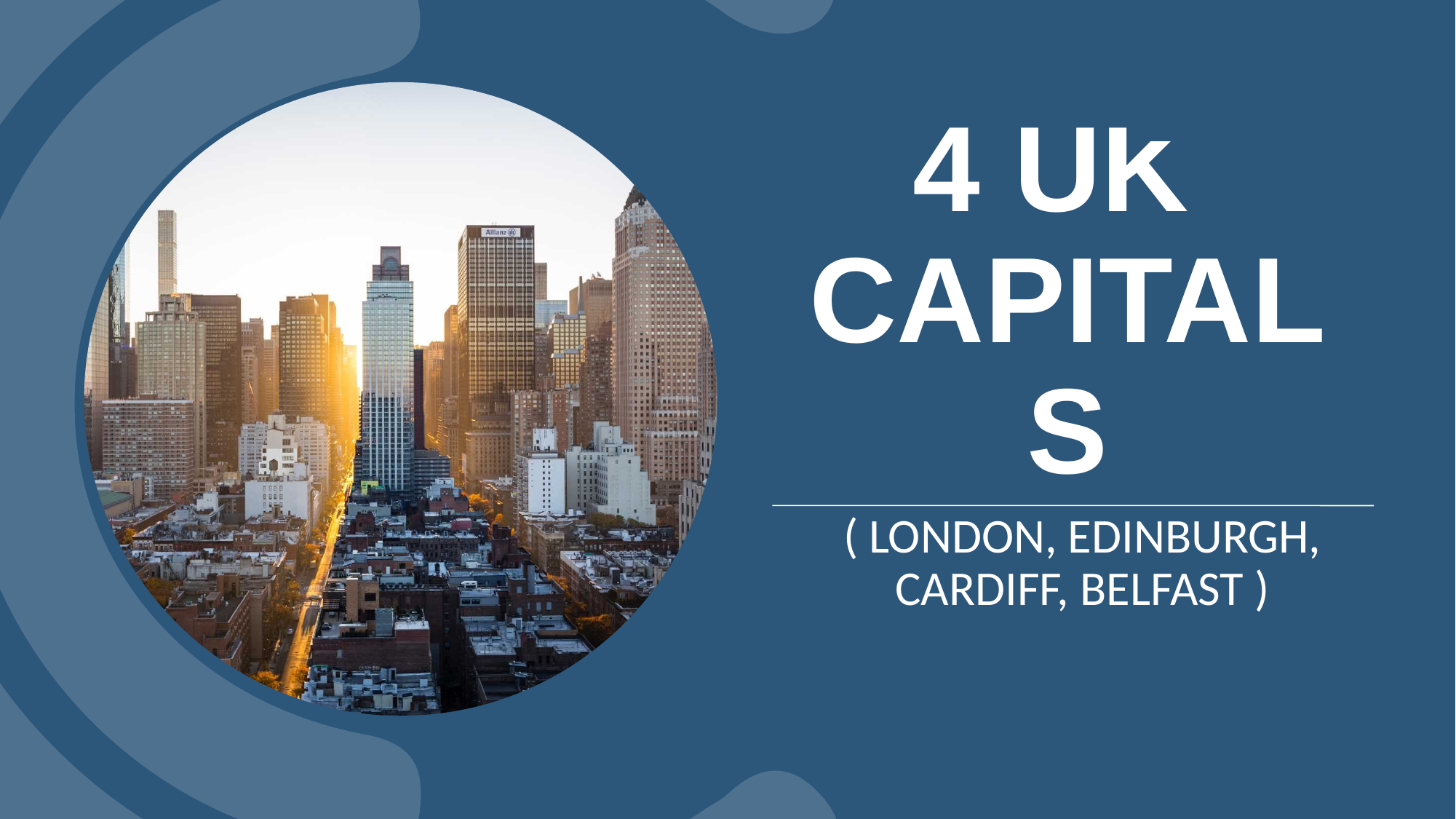

4 UK  capitals
( London, Edinburgh, Cardiff, Belfast )